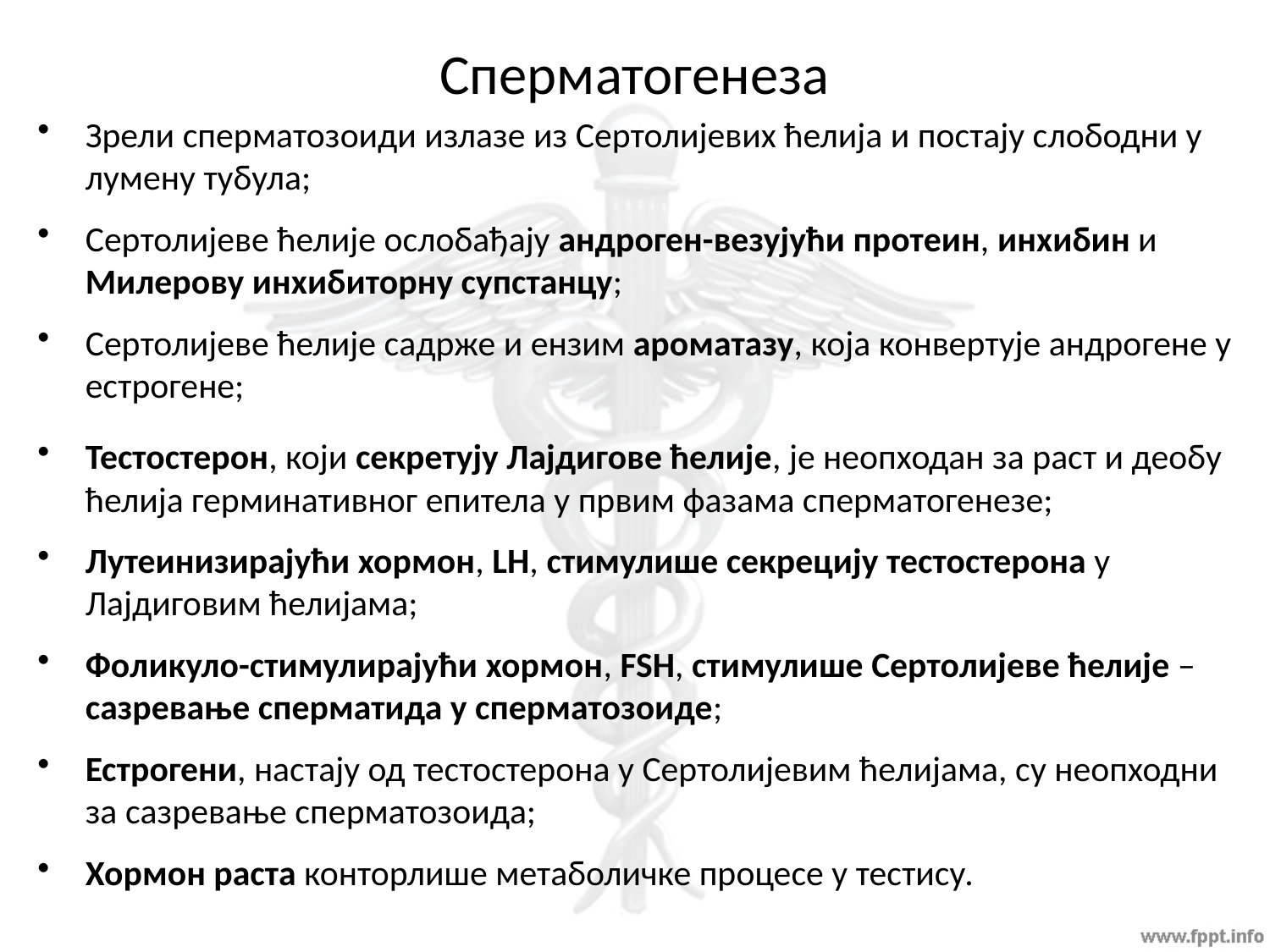

# Сперматогенеза
Зрели сперматозоиди излазе из Сертолијевих ћелија и постају слободни у лумену тубула;

Сертолијеве ћелије ослобађају андроген-везујући протеин, инхибин и Милерову инхибиторну супстанцу;

Сертолијеве ћелије садрже и ензим ароматазу, која конвертује андрогене у естрогене;

Тестостерон, који секретују Лајдигове ћелије, је неопходан за раст и деобу ћелија герминативног епитела у првим фазама сперматогенезе;

Лутеинизирајући хормон, LH, стимулише секрецију тестостерона у Лајдиговим ћелијама;

Фоликуло-стимулирајући хормон, FSH, стимулише Сертолијеве ћелије – сазревање сперматида у сперматозоиде;

Естрогени, настају од тестостерона у Сертолијевим ћелијама, су неопходни за сазревање сперматозоида;

Хормон раста конторлише метаболичке процесе у тестису.